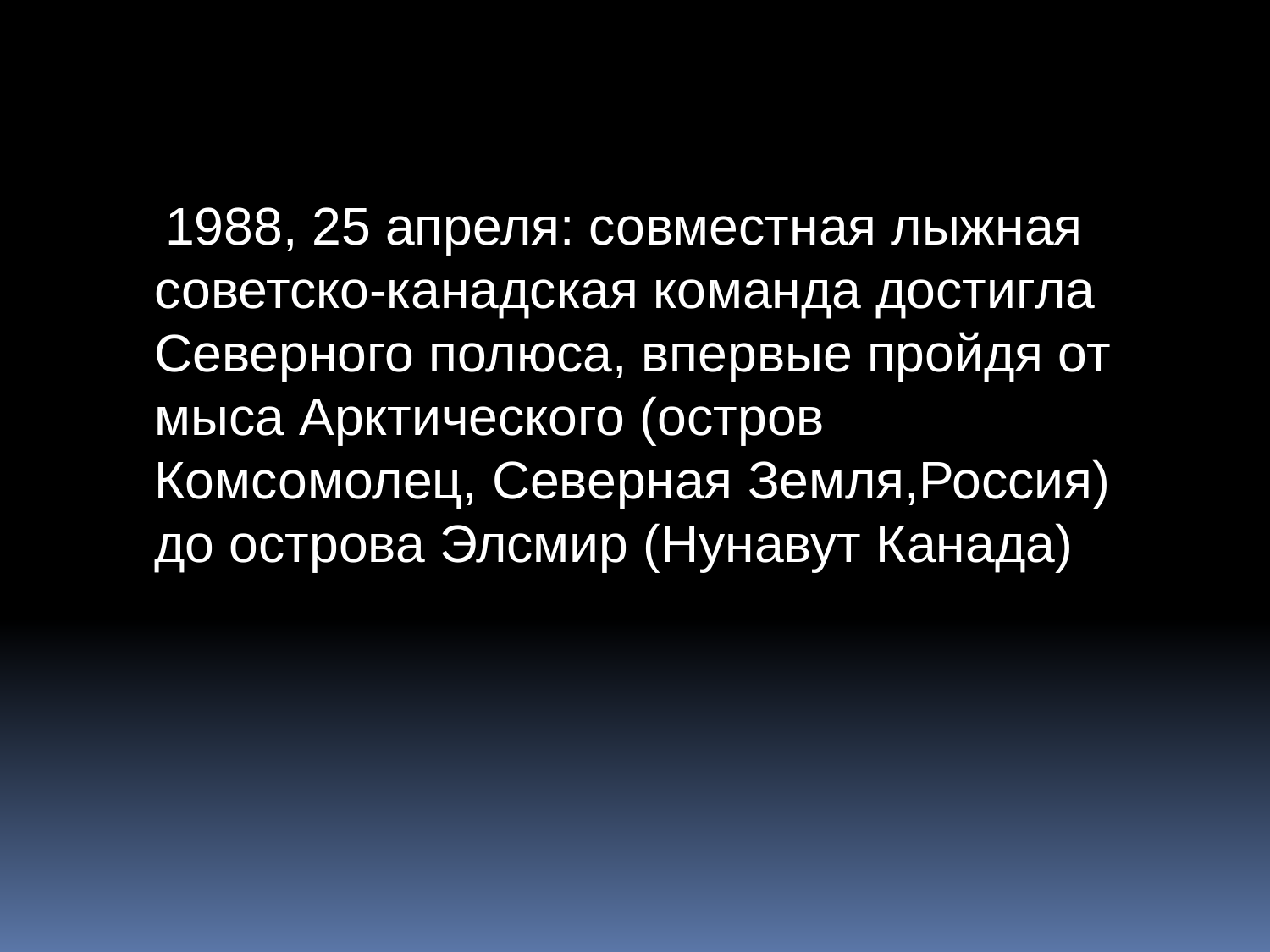

1988, 25 апреля: совместная лыжная советско-канадская команда достигла Северного полюса, впервые пройдя от мыса Арктического (остров Комсомолец, Северная Земля,Россия) до острова Элсмир (Нунавут Канада)